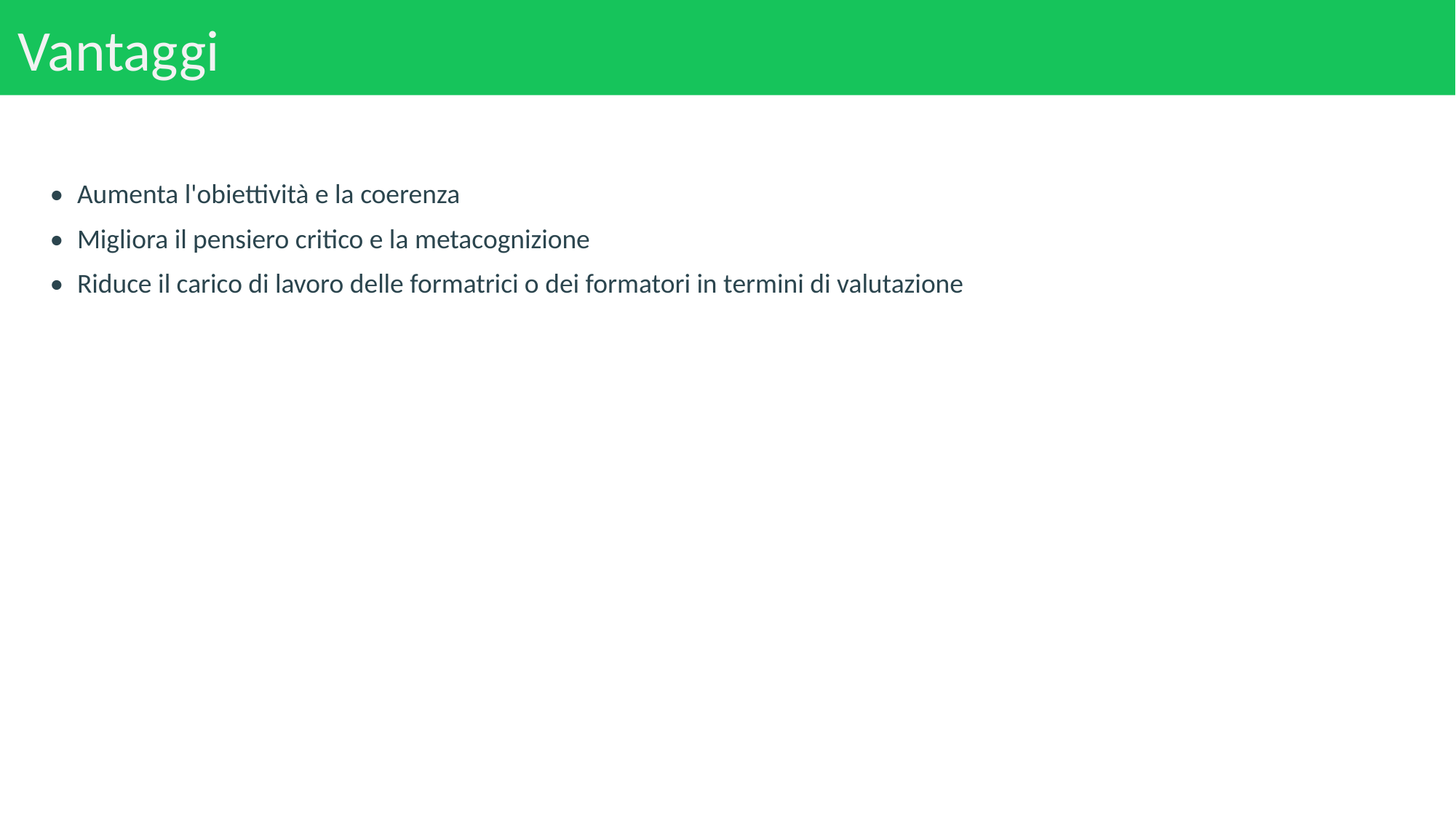

# Vantaggi

•	Aumenta l'obiettività e la coerenza
•	Migliora il pensiero critico e la metacognizione
•	Riduce il carico di lavoro delle formatrici o dei formatori in termini di valutazione